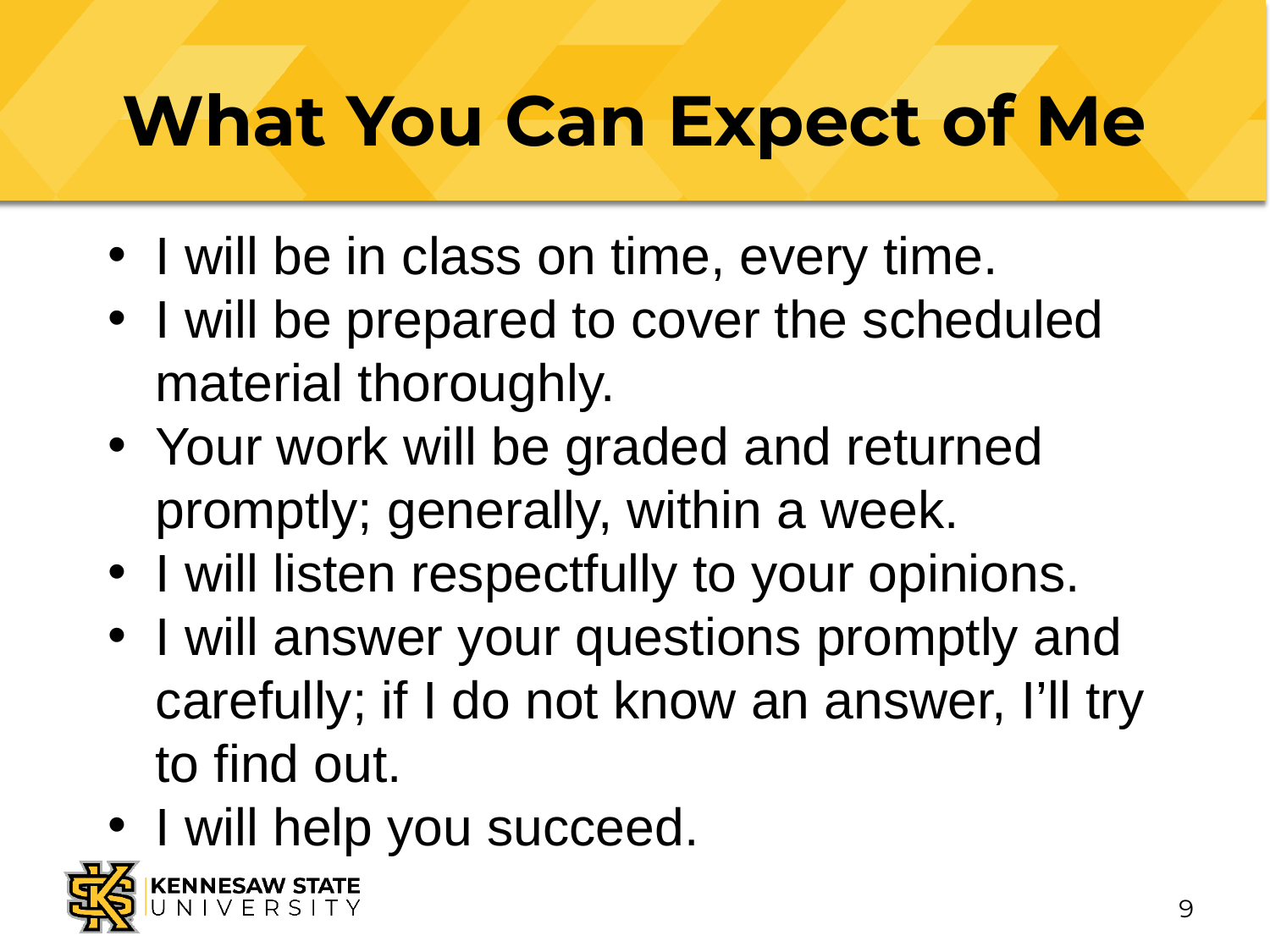

# What You Can Expect of Me
I will be in class on time, every time.
I will be prepared to cover the scheduled material thoroughly.
Your work will be graded and returned promptly; generally, within a week.
I will listen respectfully to your opinions.
I will answer your questions promptly and carefully; if I do not know an answer, I’ll try to find out.
I will help you succeed.
9